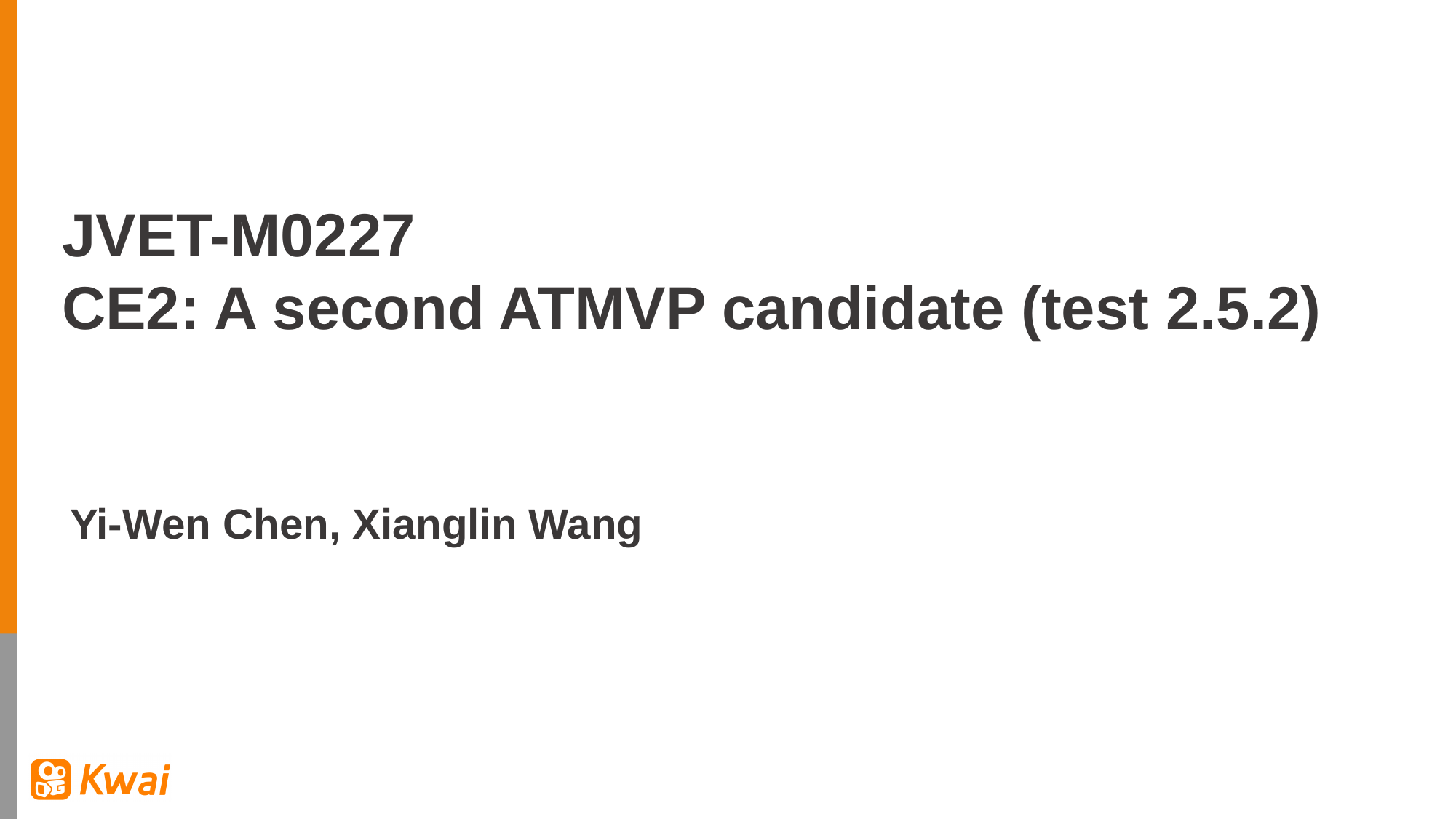

JVET-M0227
CE2: A second ATMVP candidate (test 2.5.2)
Yi-Wen Chen, Xianglin Wang